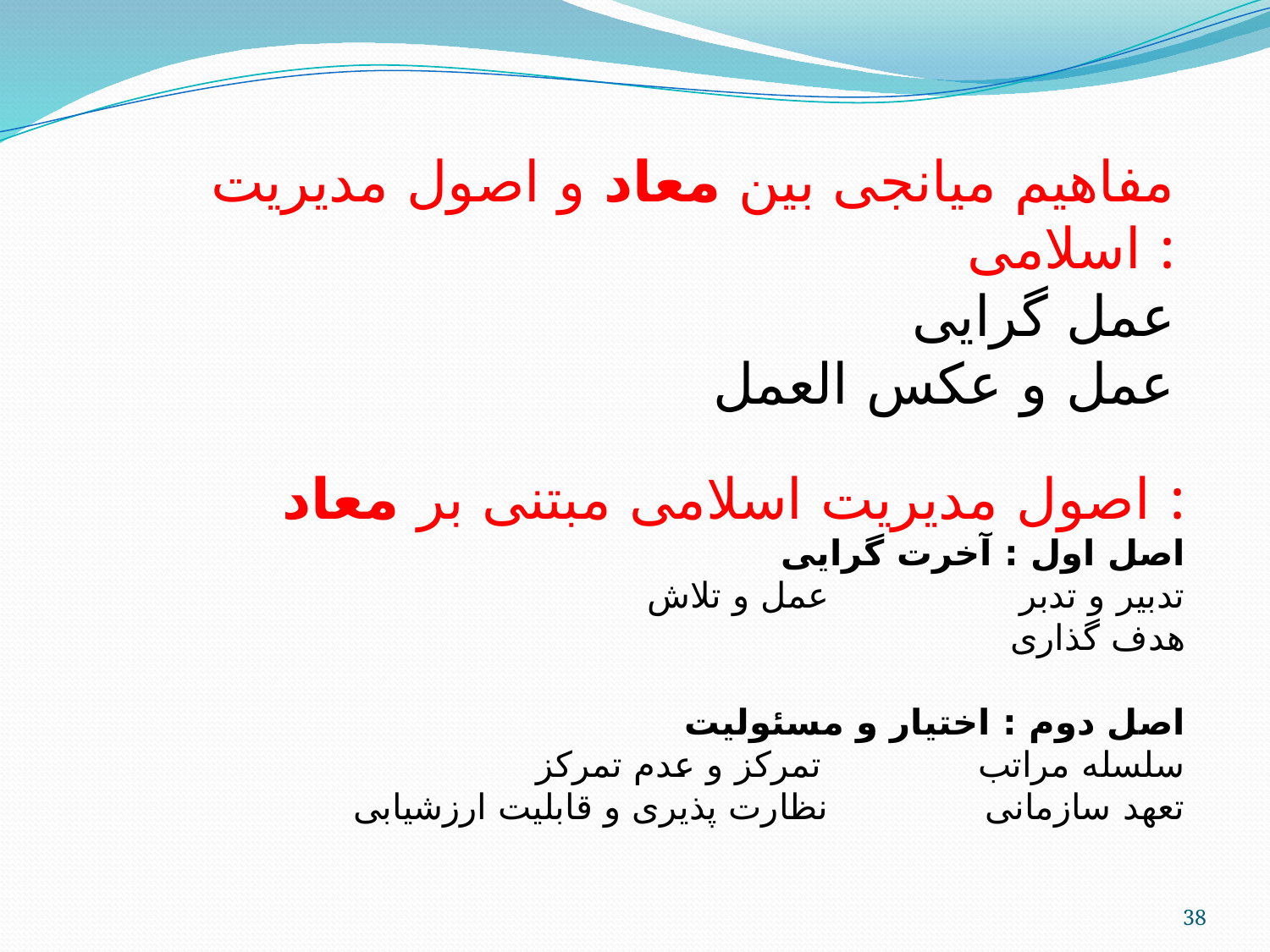

مفاهیم میانجی بین معاد و اصول مدیریت اسلامی :
عمل گرایی
عمل و عکس العمل
اصول مدیریت اسلامی مبتنی بر معاد :
اصل اول : آخرت گرایی
    تدبیر و تدبر                 عمل و تلاش
    هدف گذاری

  اصل دوم : اختیار و مسئولیت
     سلسله مراتب              تمرکز و عدم تمرکز
    تعهد سازمانی              نظارت پذیری و قابلیت ارزشیابی

38